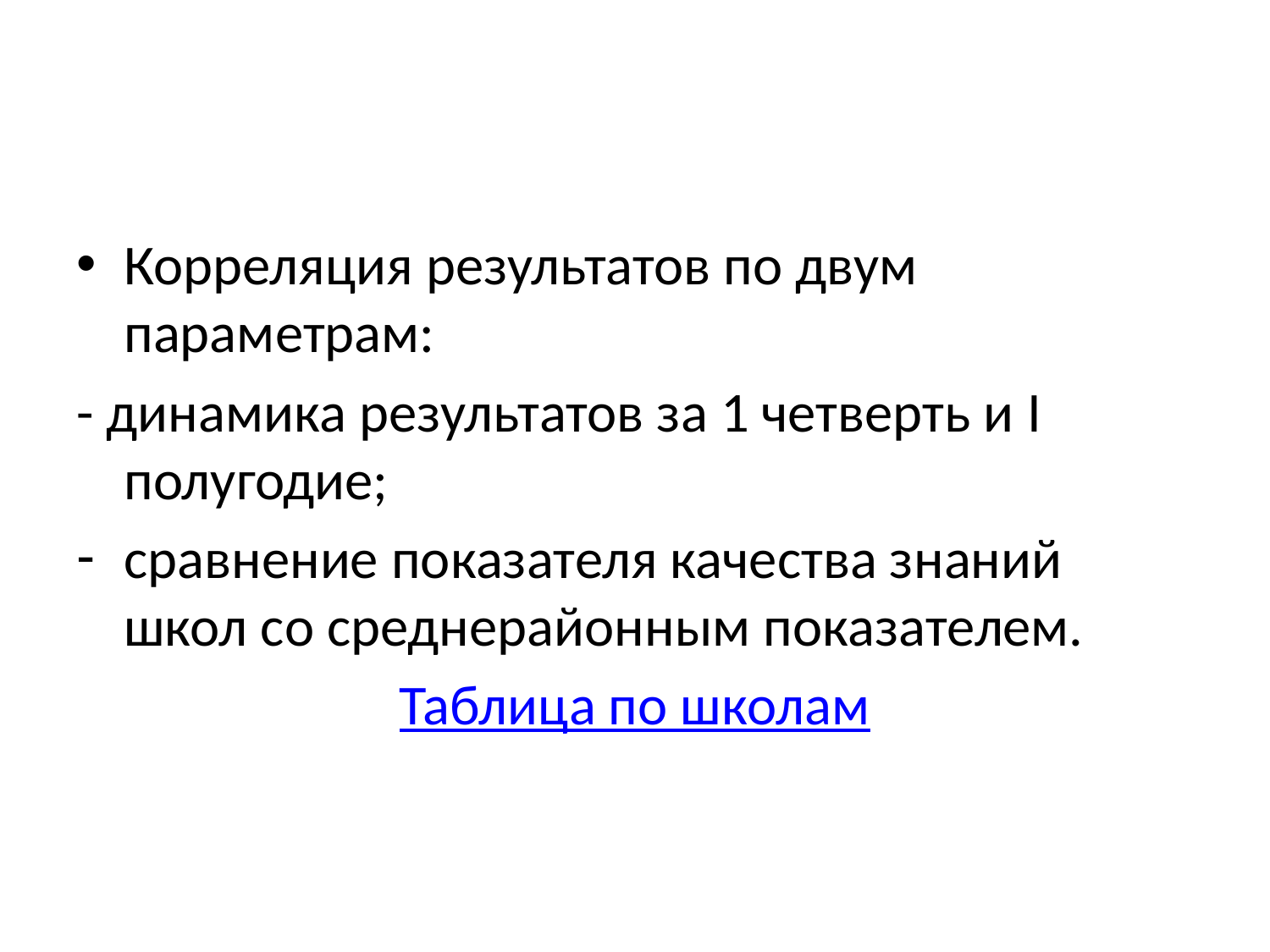

Корреляция результатов по двум параметрам:
- динамика результатов за 1 четверть и I полугодие;
сравнение показателя качества знаний школ со среднерайонным показателем.
Таблица по школам